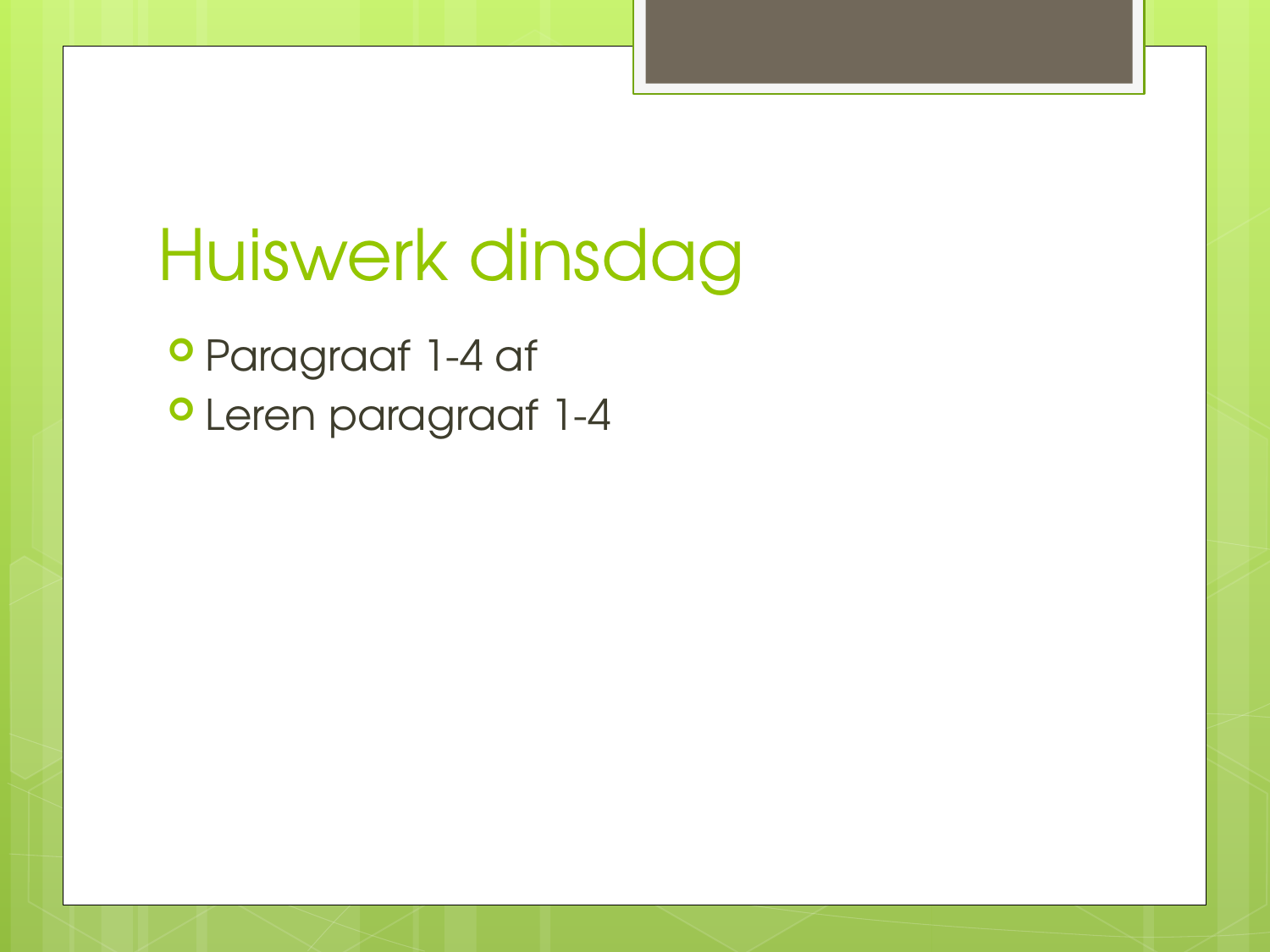

# Huiswerk dinsdag
Paragraaf 1-4 af
Leren paragraaf 1-4